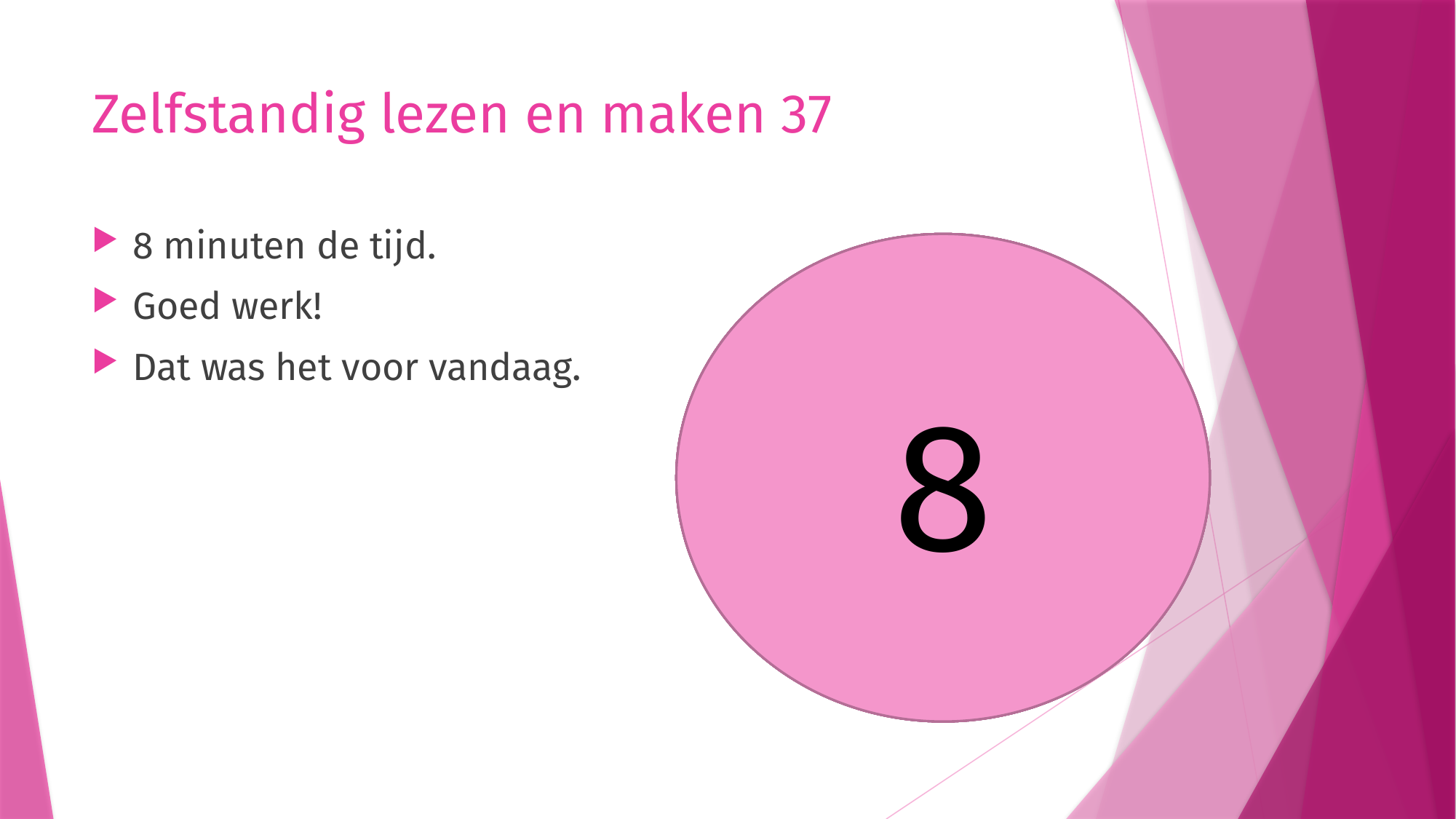

# Zelfstandig lezen en maken 37
8 minuten de tijd.
Goed werk!
Dat was het voor vandaag.
8
5
6
7
4
3
1
2